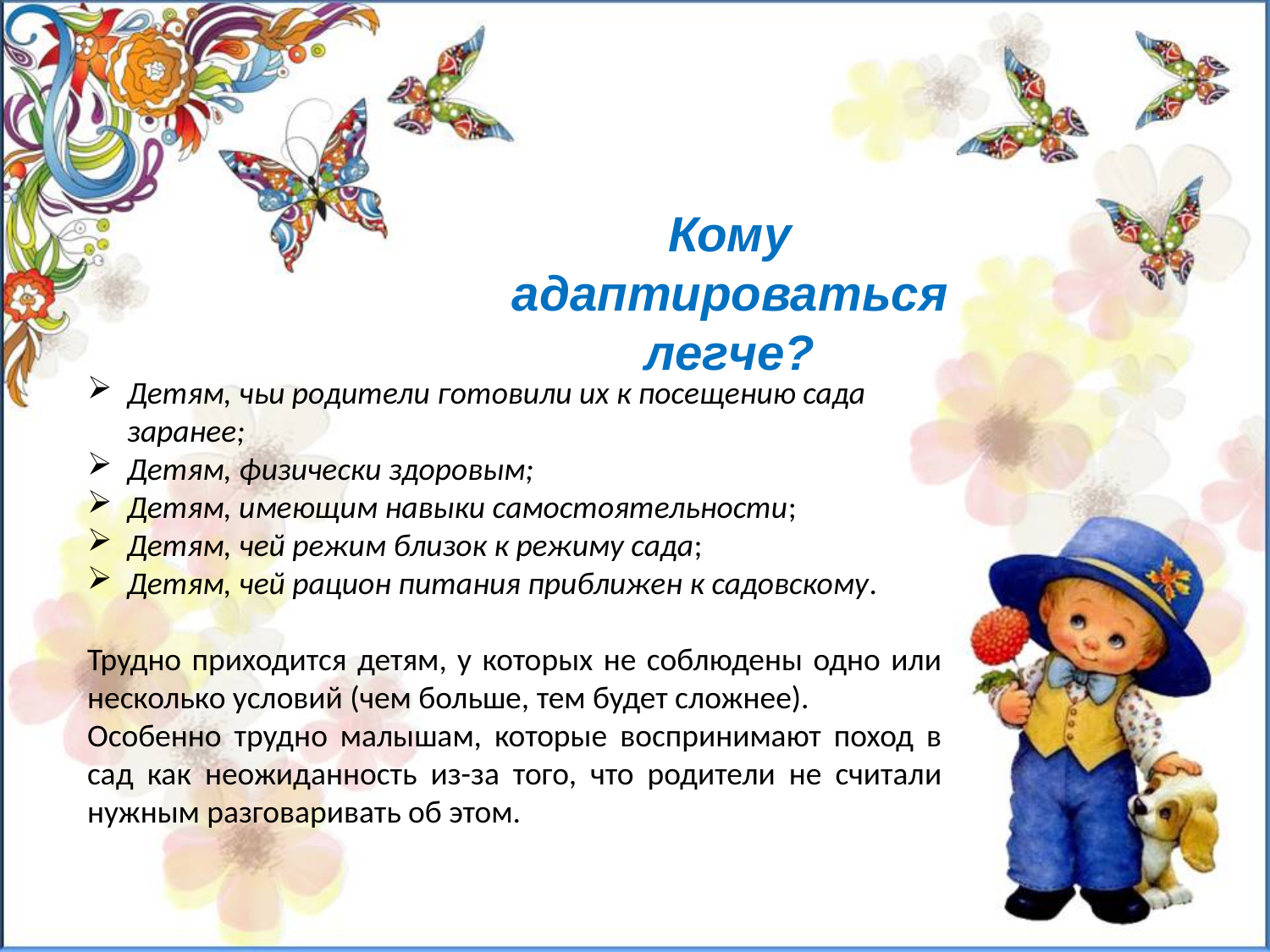

Кому адаптироваться легче?
Детям, чьи родители готовили их к посещению сада заранее;
Детям, физически здоровым;
Детям, имеющим навыки самостоятельности;
Детям, чей режим близок к режиму сада;
Детям, чей рацион питания приближен к садовскому.

Трудно приходится детям, у которых не соблюдены одно или несколько условий (чем больше, тем будет сложнее).
Особенно трудно малышам, которые воспринимают поход в сад как неожиданность из-за того, что родители не считали нужным разговаривать об этом.